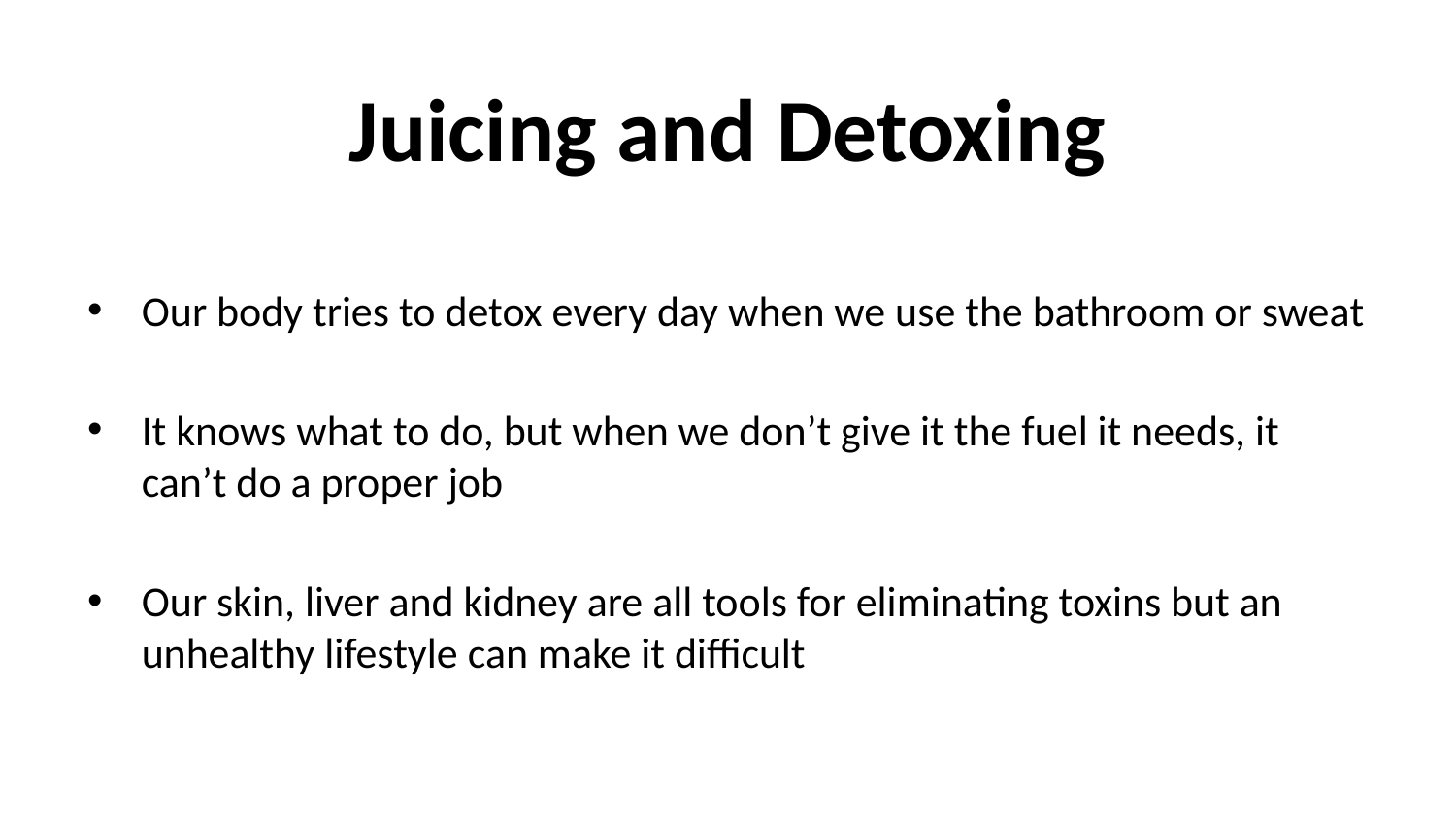

# Juicing and Detoxing
Our body tries to detox every day when we use the bathroom or sweat

It knows what to do, but when we don’t give it the fuel it needs, it can’t do a proper job

Our skin, liver and kidney are all tools for eliminating toxins but an unhealthy lifestyle can make it difficult